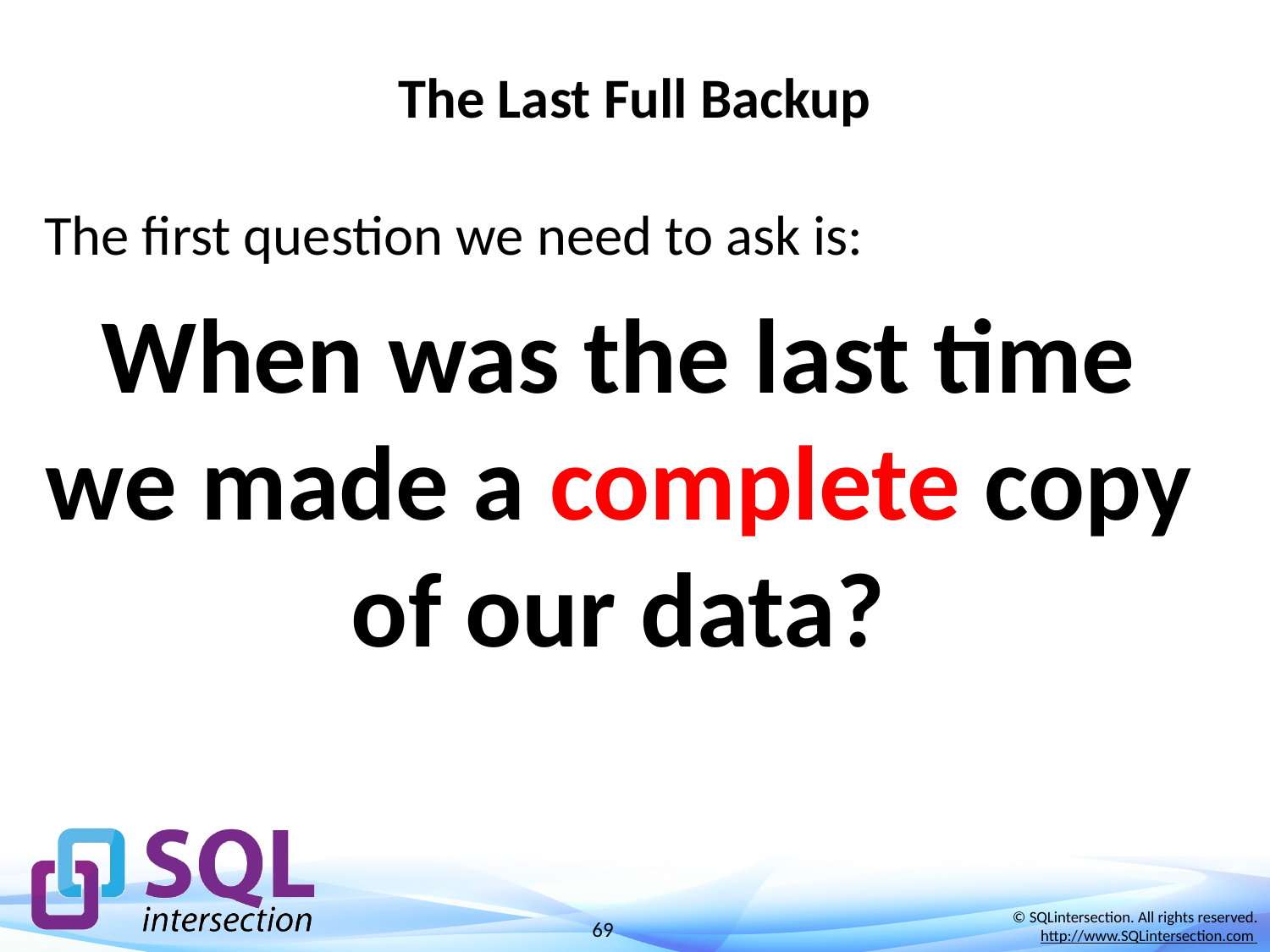

# The Last Full Backup
The first question we need to ask is:
When was the last time we made a complete copy of our data?